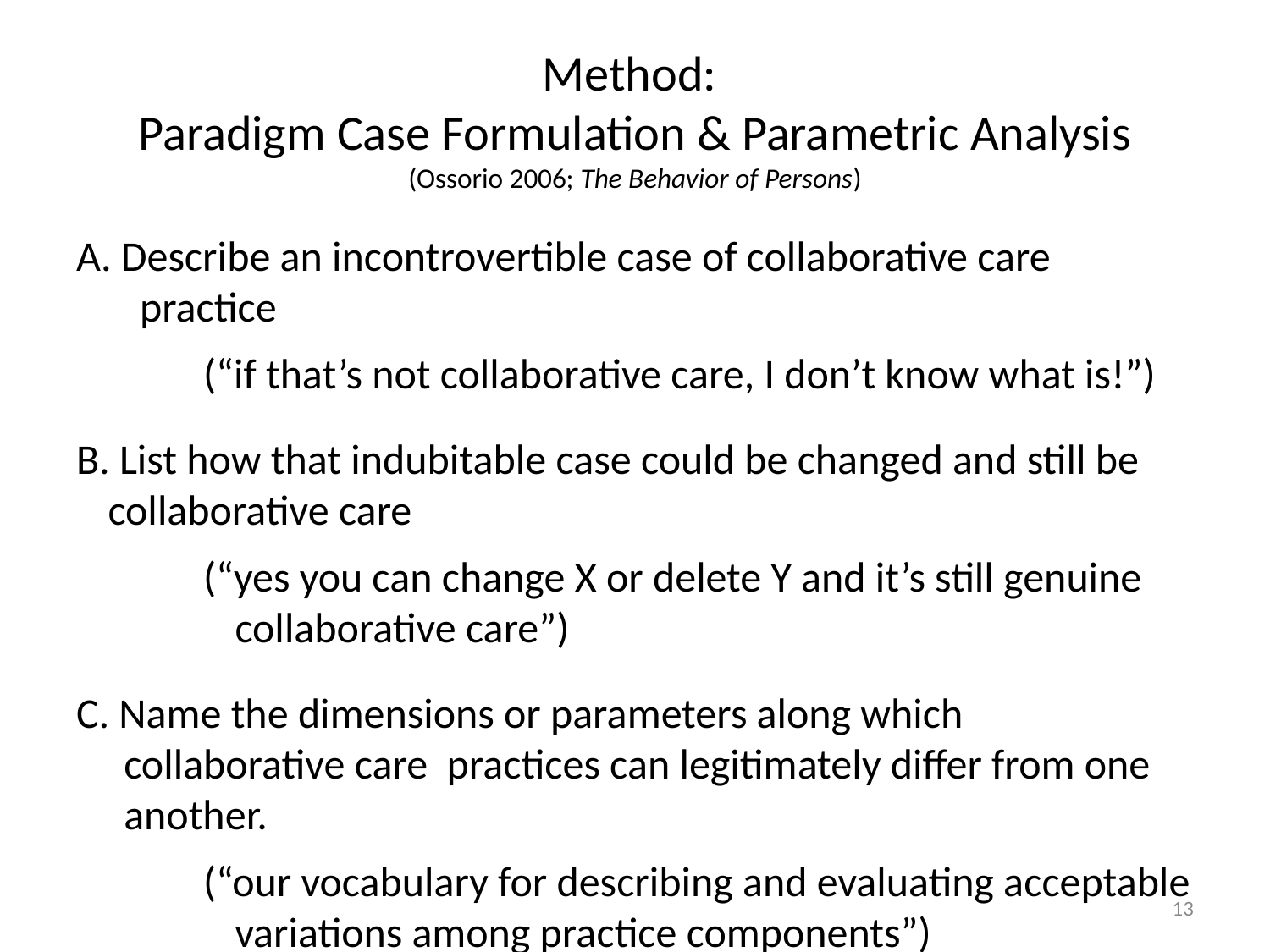

# Method: Paradigm Case Formulation & Parametric Analysis (Ossorio 2006; The Behavior of Persons)
A. Describe an incontrovertible case of collaborative care practice
(“if that’s not collaborative care, I don’t know what is!”)
B. List how that indubitable case could be changed and still be collaborative care
(“yes you can change X or delete Y and it’s still genuine collaborative care”)
C. Name the dimensions or parameters along which collaborative care  practices can legitimately differ from one another.
(“our vocabulary for describing and evaluating acceptable variations among practice components”)

13